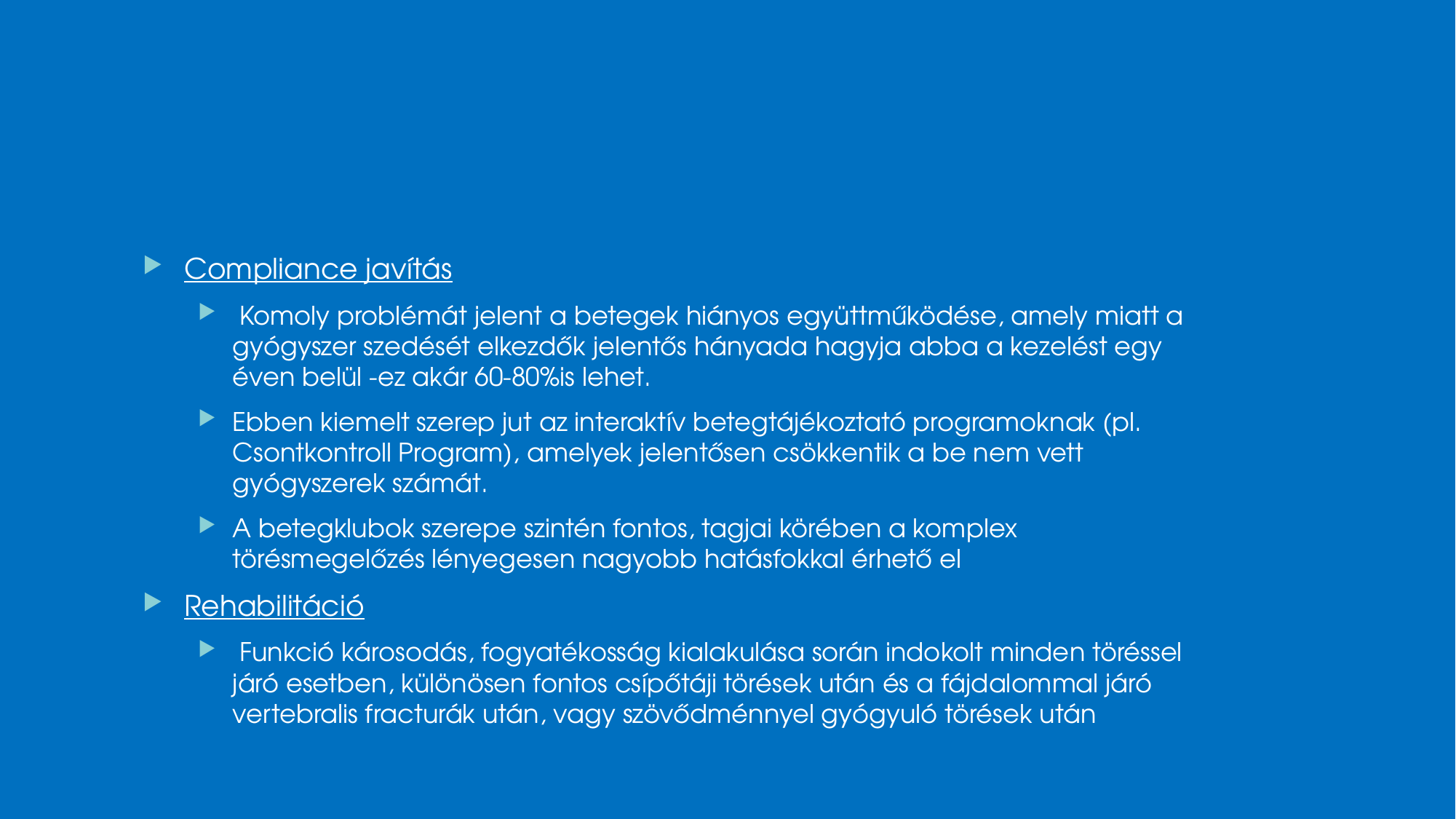

22
#
Compliance javítás
 Komoly problémát jelent a betegek hiányos együttműködése, amely miatt a gyógyszer szedését elkezdők jelentős hányada hagyja abba a kezelést egy éven belül -ez akár 60-80%is lehet.
Ebben kiemelt szerep jut az interaktív betegtájékoztató programoknak (pl. Csontkontroll Program), amelyek jelentősen csökkentik a be nem vett gyógyszerek számát.
A betegklubok szerepe szintén fontos, tagjai körében a komplex törésmegelőzés lényegesen nagyobb hatásfokkal érhető el
Rehabilitáció
 Funkció károsodás, fogyatékosság kialakulása során indokolt minden töréssel járó esetben, különösen fontos csípőtáji törések után és a fájdalommal járó vertebralis fracturák után, vagy szövődménnyel gyógyuló törések után